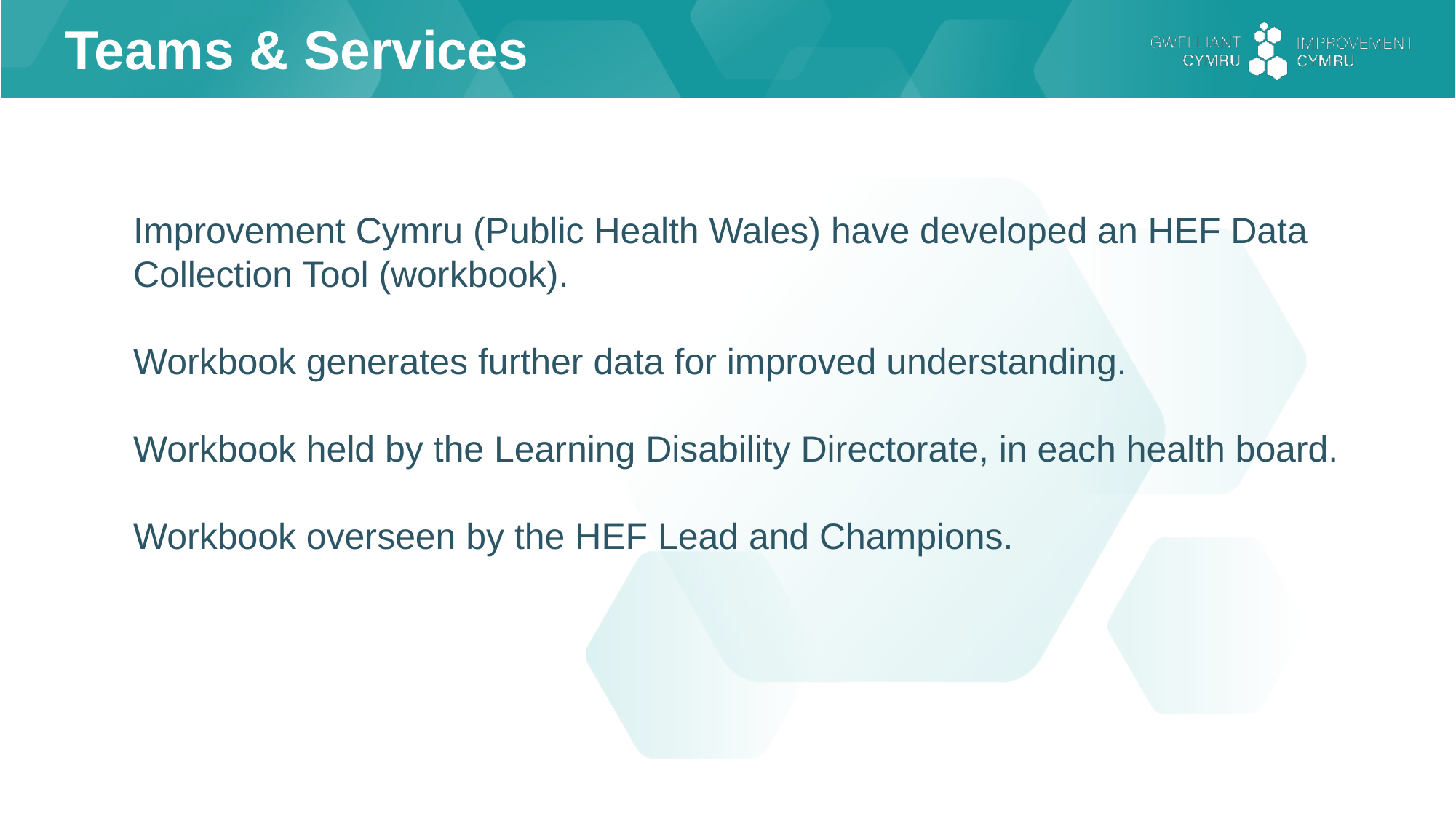

Teams & Services

Improvement Cymru (Public Health Wales) have developed an HEF Data Collection Tool (workbook).

Workbook generates further data for improved understanding.

Workbook held by the Learning Disability Directorate, in each health board.

Workbook overseen by the HEF Lead and Champions.